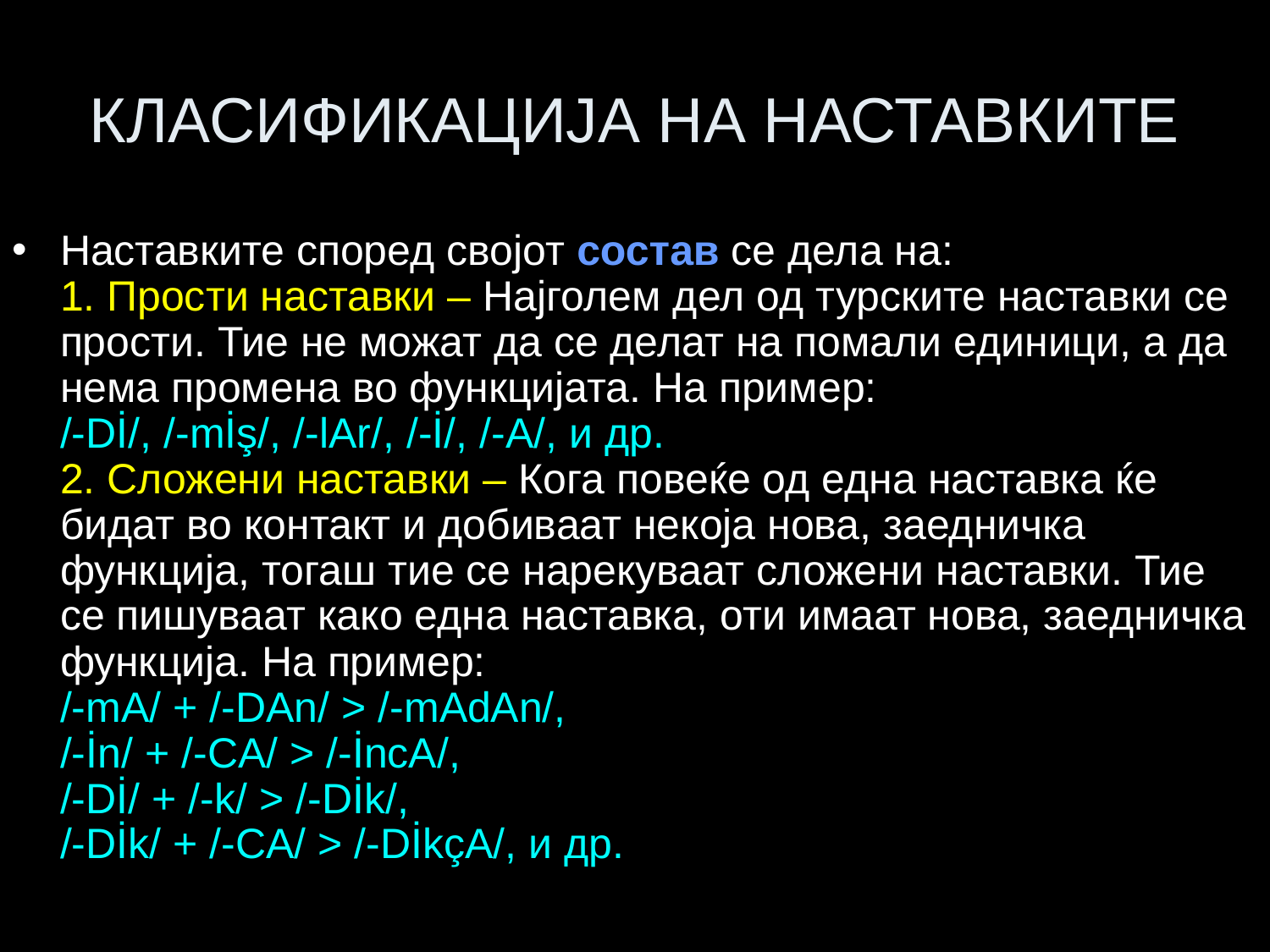

# КЛАСИФИКАЦИЈА НА НАСТАВКИТЕ
Наставките според својот состав се дела на:
1. Прости наставки – Најголем дел од турските наставки се прости. Тие не можат да се делат на помали единици, а да нема промена во функцијата. На пример:
/-Dİ/, /-mİş/, /-lAr/, /-İ/, /-A/, и др.
2. Сложени наставки – Кога повеќе од една наставка ќе бидат во контакт и добиваат некоја нова, заедничка функција, тогаш тие се нарекуваат сложени наставки. Тие се пишуваат како една наставка, оти имаат нова, заедничка функција. На пример:
/-mA/ + /-DAn/ > /-mAdAn/,
/-İn/ + /-CA/ > /-İncA/,
/-Dİ/ + /-k/ > /-Dİk/,
/-Dİk/ + /-CA/ > /-DİkçA/, и др.